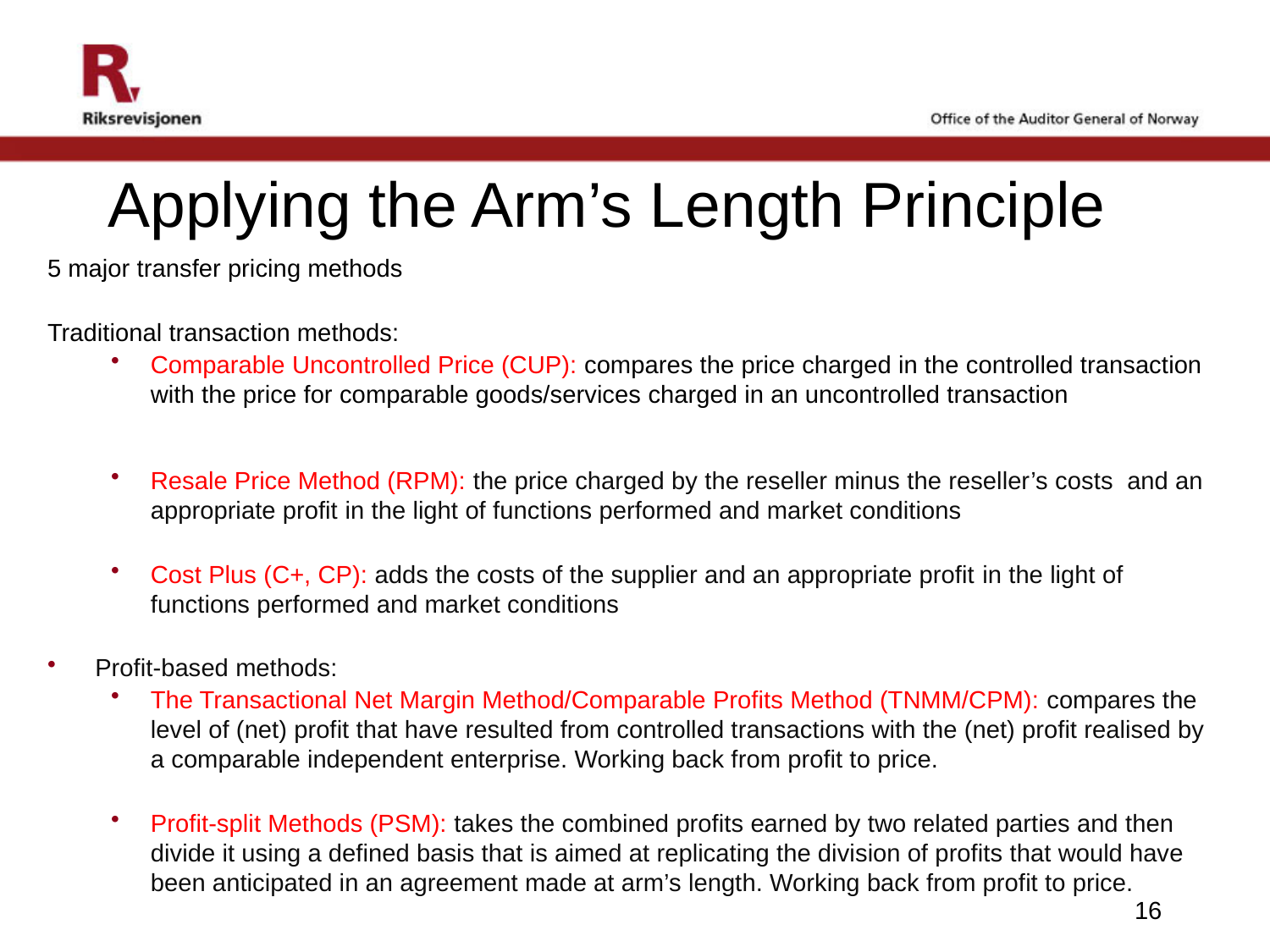

# Applying the Arm’s Length Principle
5 major transfer pricing methods

Traditional transaction methods:
Comparable Uncontrolled Price (CUP): compares the price charged in the controlled transaction with the price for comparable goods/services charged in an uncontrolled transaction

Resale Price Method (RPM): the price charged by the reseller minus the reseller’s costs  and an appropriate profit in the light of functions performed and market conditions

Cost Plus (C+, CP): adds the costs of the supplier and an appropriate profit in the light of functions performed and market conditions

Profit-based methods:
The Transactional Net Margin Method/Comparable Profits Method (TNMM/CPM): compares the level of (net) profit that have resulted from controlled transactions with the (net) profit realised by a comparable independent enterprise. Working back from profit to price.

Profit-split Methods (PSM): takes the combined profits earned by two related parties and then divide it using a defined basis that is aimed at replicating the division of profits that would have been anticipated in an agreement made at arm’s length. Working back from profit to price.

16